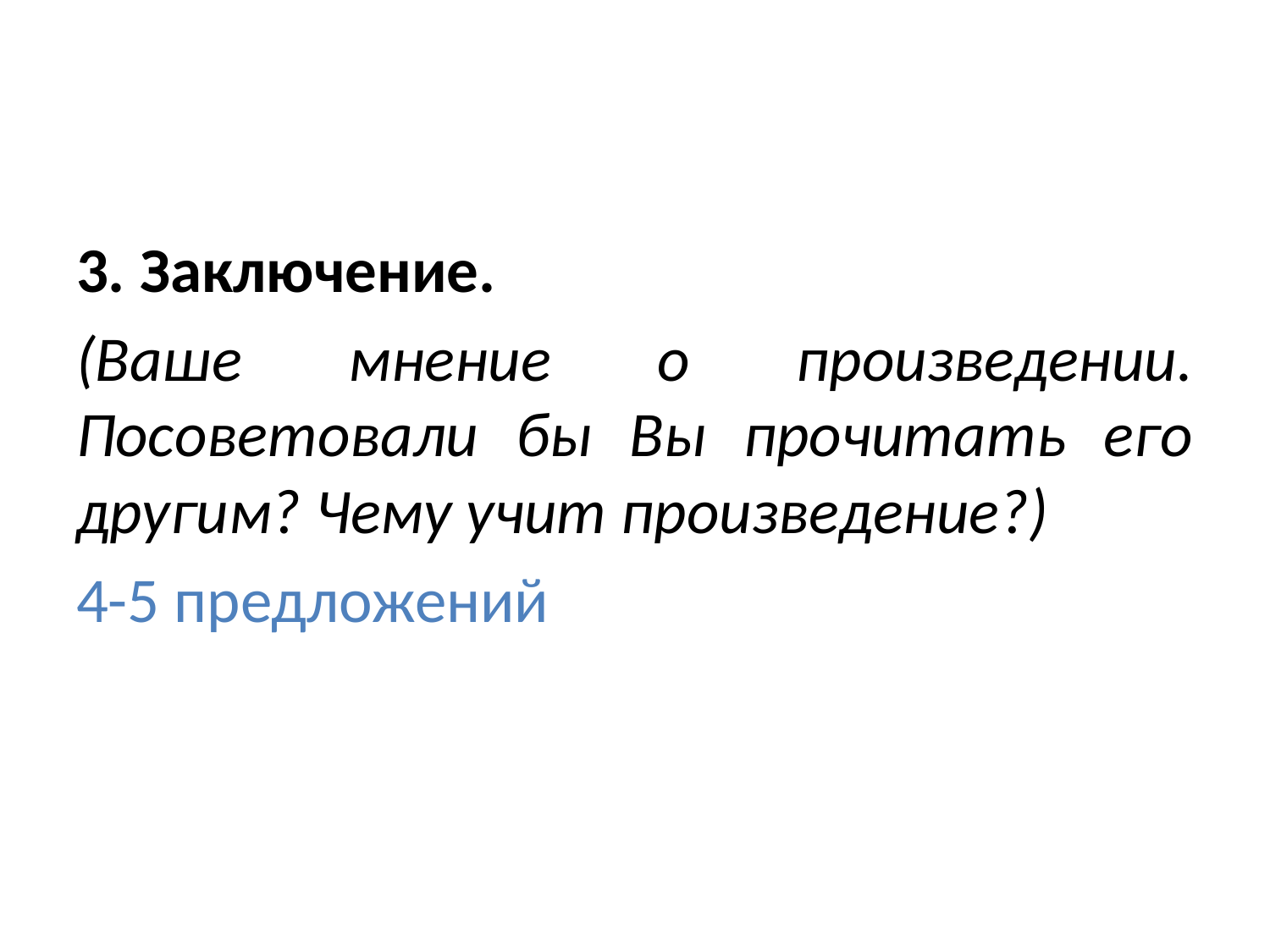

#
3. Заключение.
(Ваше мнение о произведении. Посоветовали бы Вы прочитать его другим? Чему учит произведение?)
4-5 предложений